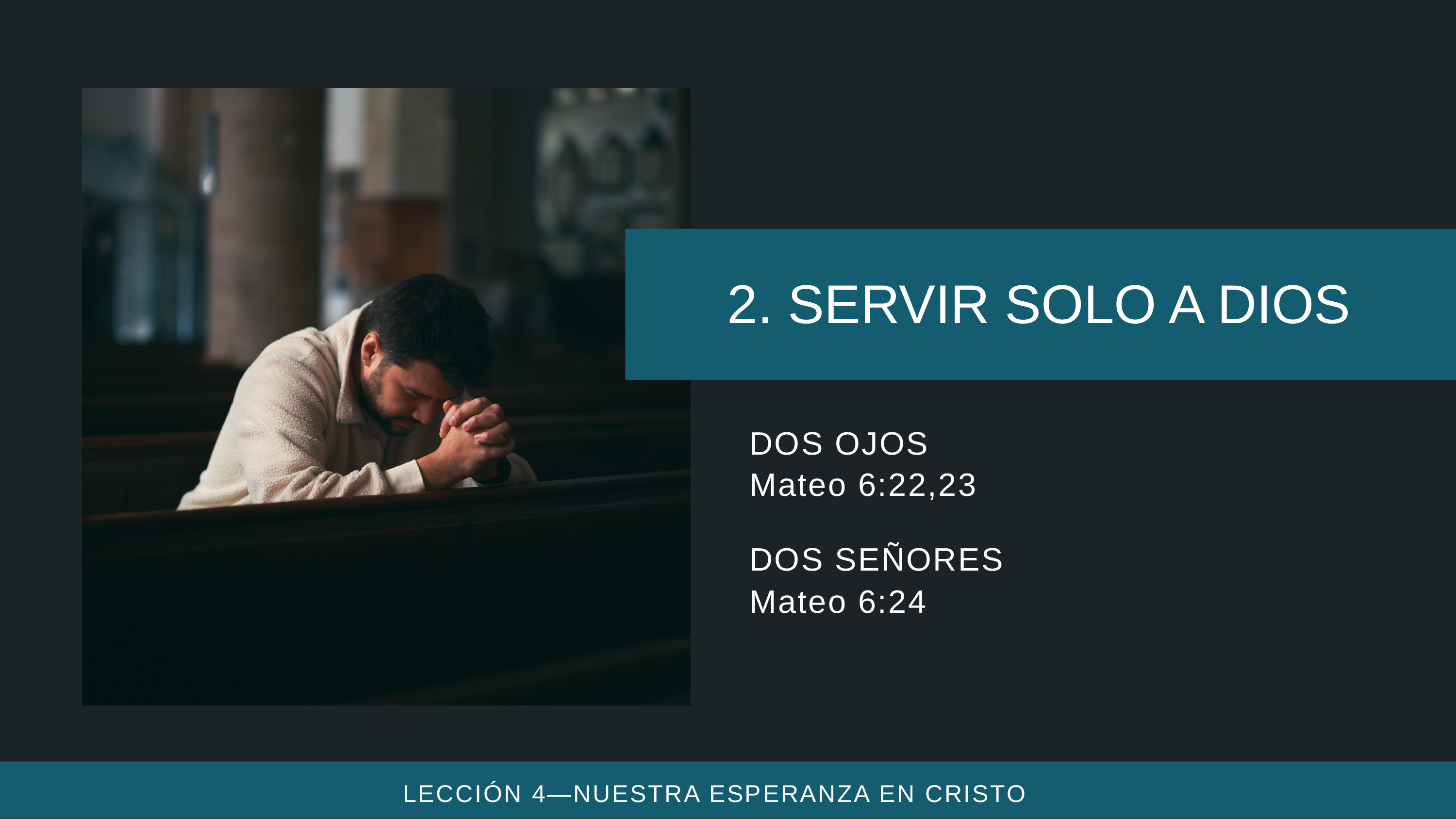

DOS OJOS
Mateo 6:22,23
DOS SEÑORES
Mateo 6:24